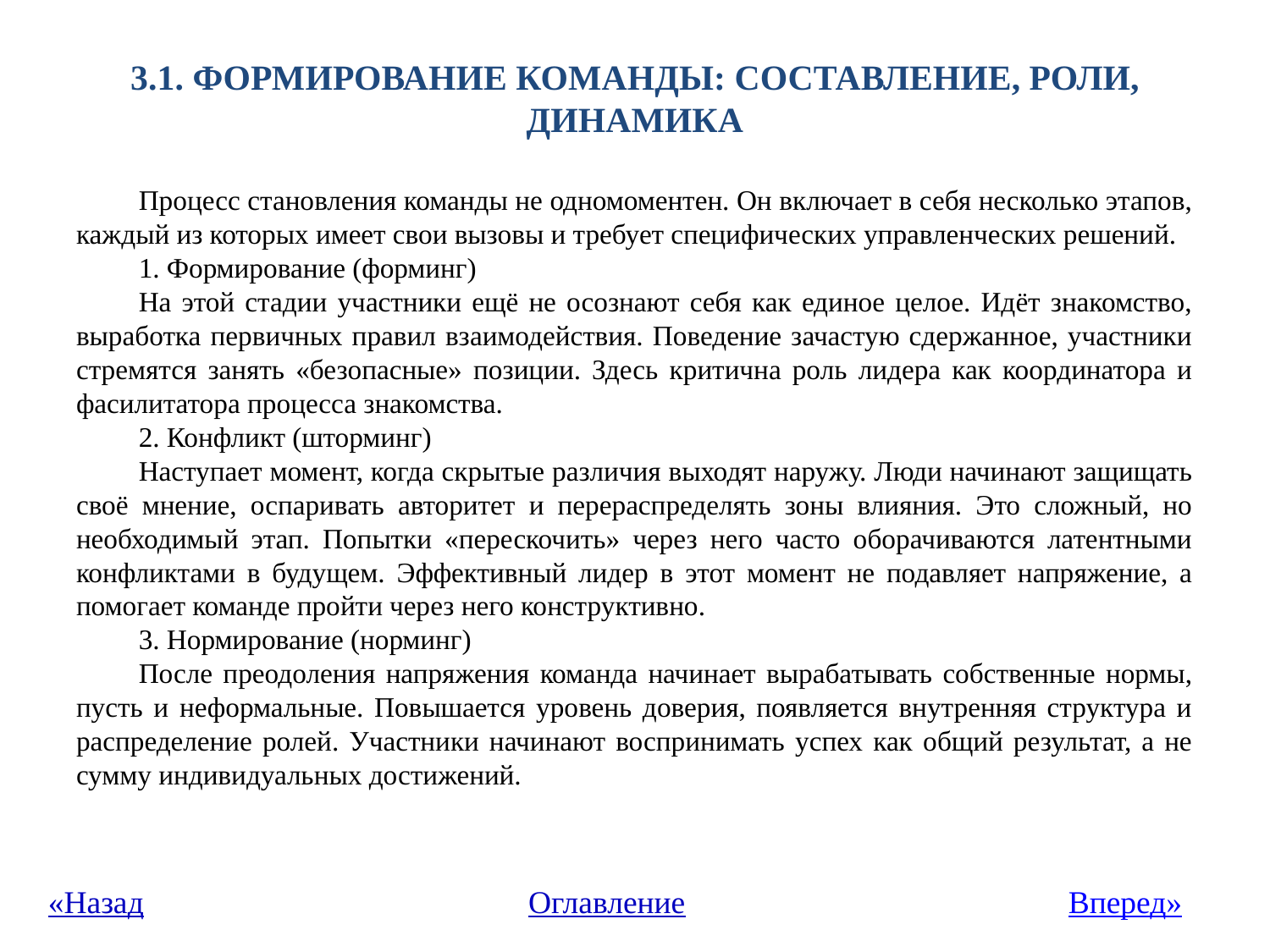

# 3.1. Формирование команды: составление, роли, динамика
Процесс становления команды не одномоментен. Он включает в себя несколько этапов, каждый из которых имеет свои вызовы и требует специфических управленческих решений.
1. Формирование (форминг)
На этой стадии участники ещё не осознают себя как единое целое. Идёт знакомство, выработка первичных правил взаимодействия. Поведение зачастую сдержанное, участники стремятся занять «безопасные» позиции. Здесь критична роль лидера как координатора и фасилитатора процесса знакомства.
2. Конфликт (шторминг)
Наступает момент, когда скрытые различия выходят наружу. Люди начинают защищать своё мнение, оспаривать авторитет и перераспределять зоны влияния. Это сложный, но необходимый этап. Попытки «перескочить» через него часто оборачиваются латентными конфликтами в будущем. Эффективный лидер в этот момент не подавляет напряжение, а помогает команде пройти через него конструктивно.
3. Нормирование (норминг)
После преодоления напряжения команда начинает вырабатывать собственные нормы, пусть и неформальные. Повышается уровень доверия, появляется внутренняя структура и распределение ролей. Участники начинают воспринимать успех как общий результат, а не сумму индивидуальных достижений.

«Назад
Оглавление
Вперед»